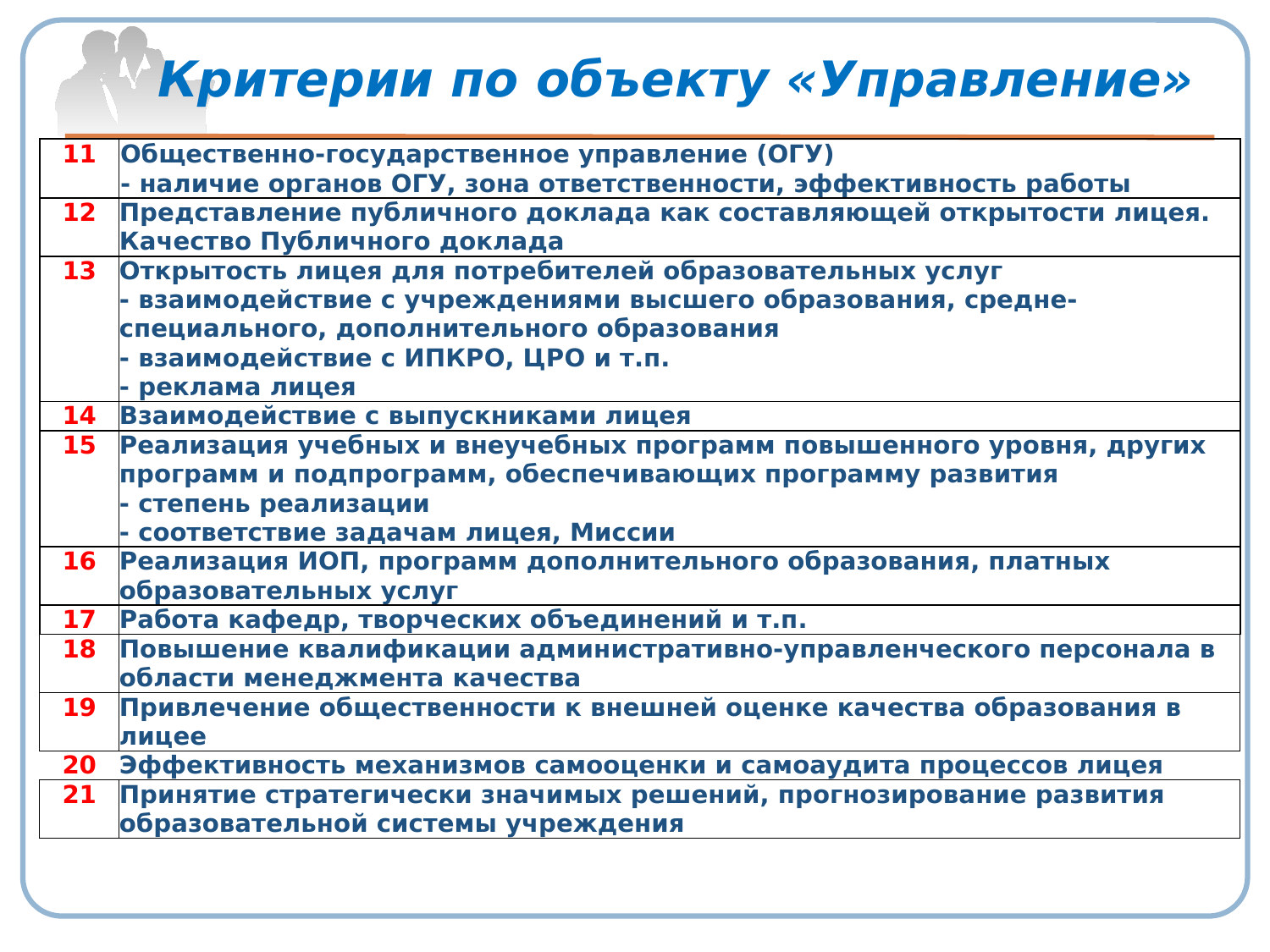

# Критерии по объекту «Управление»
| 11 | Общественно-государственное управление (ОГУ) - наличие органов ОГУ, зона ответственности, эффективность работы |
| --- | --- |
| 12 | Представление публичного доклада как составляющей открытости лицея. Качество Публичного доклада |
| 13 | Открытость лицея для потребителей образовательных услуг - взаимодействие с учреждениями высшего образования, средне-специального, дополнительного образования - взаимодействие с ИПКРО, ЦРО и т.п. - реклама лицея |
| 14 | Взаимодействие с выпускниками лицея |
| 15 | Реализация учебных и внеучебных программ повышенного уровня, других программ и подпрограмм, обеспечивающих программу развития - степень реализации - соответствие задачам лицея, Миссии |
| 16 | Реализация ИОП, программ дополнительного образования, платных образовательных услуг |
| 17 | Работа кафедр, творческих объединений и т.п. |
| 18 | Повышение квалификации административно-управленческого персонала в области менеджмента качества |
| 19 | Привлечение общественности к внешней оценке качества образования в лицее |
| 20 | Эффективность механизмов самооценки и самоаудита процессов лицея |
| 21 | Принятие стратегически значимых решений, прогнозирование развития образовательной системы учреждения |